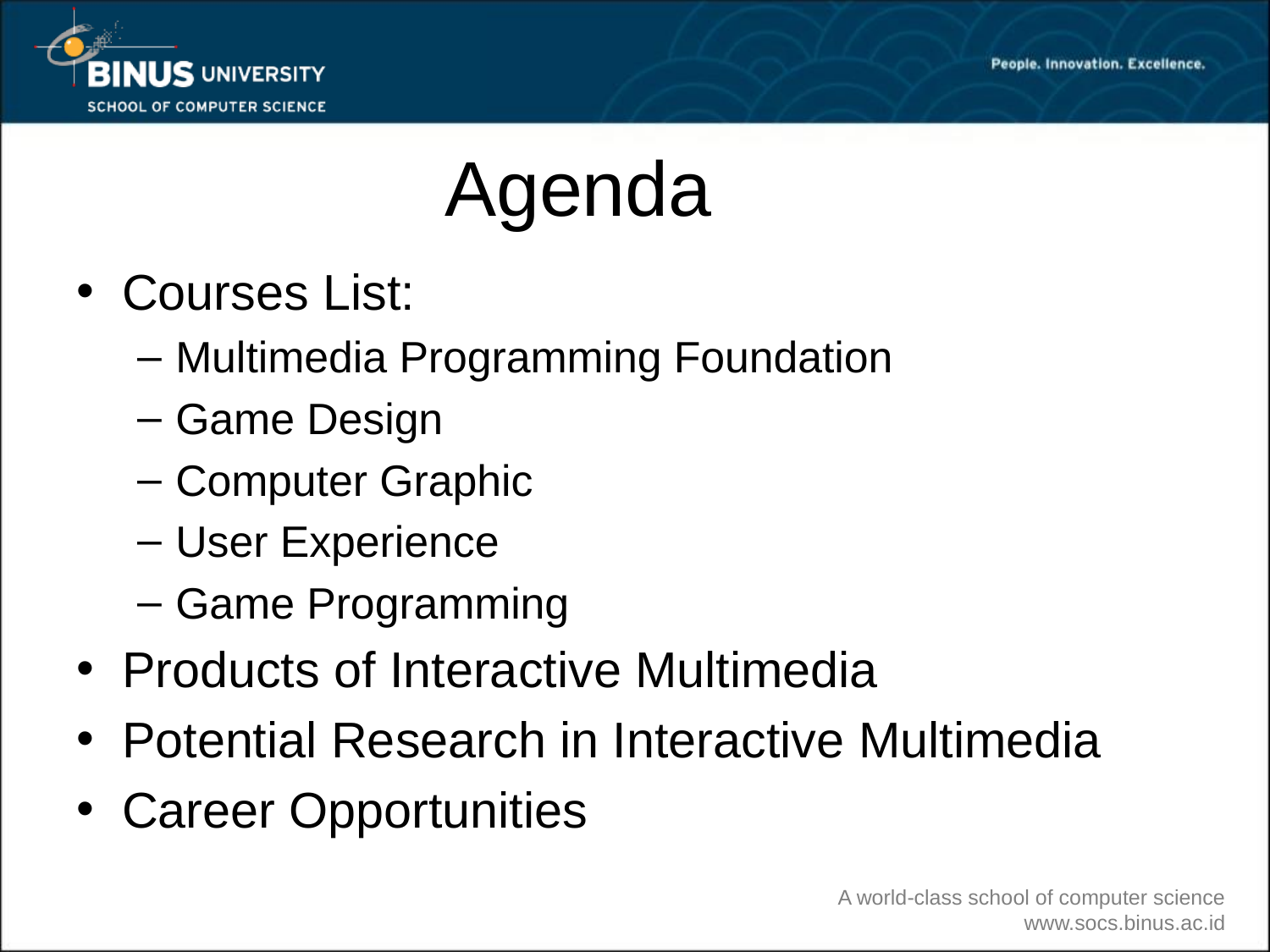

# Agenda
Courses List:
Multimedia Programming Foundation
Game Design
Computer Graphic
User Experience
Game Programming
Products of Interactive Multimedia
Potential Research in Interactive Multimedia
Career Opportunities